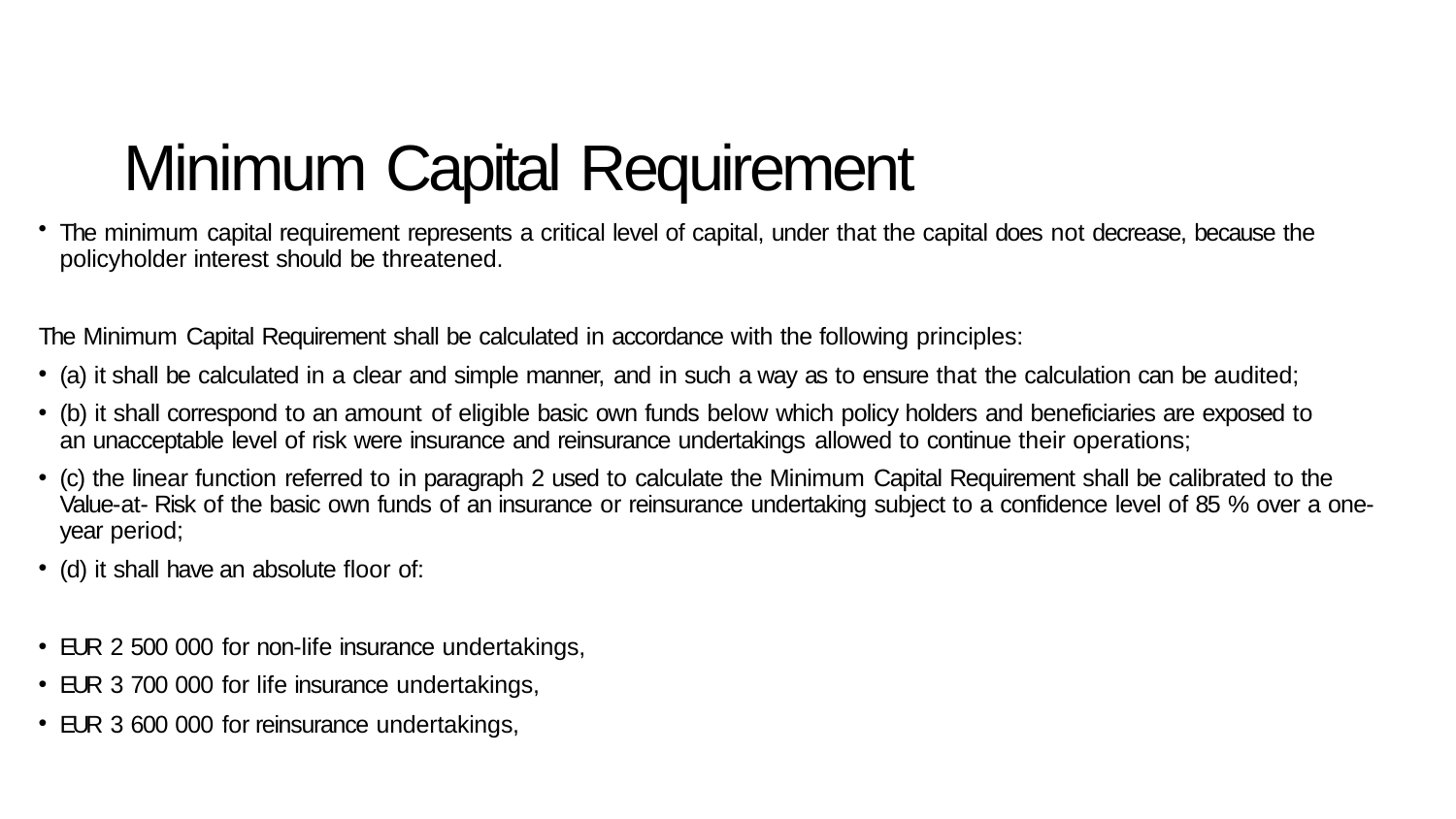

# Minimum Capital Requirement
The minimum capital requirement represents a critical level of capital, under that the capital does not decrease, because the policyholder interest should be threatened.

The Minimum Capital Requirement shall be calculated in accordance with the following principles:
(a) it shall be calculated in a clear and simple manner, and in such a way as to ensure that the calculation can be audited;
(b) it shall correspond to an amount of eligible basic own funds below which policy holders and beneficiaries are exposed to an unacceptable level of risk were insurance and reinsurance undertakings allowed to continue their operations;
(c) the linear function referred to in paragraph 2 used to calculate the Minimum Capital Requirement shall be calibrated to the Value-at- Risk of the basic own funds of an insurance or reinsurance undertaking subject to a confidence level of 85 % over a one-year period;
(d) it shall have an absolute floor of:

EUR 2 500 000 for non-life insurance undertakings,
EUR 3 700 000 for life insurance undertakings,
EUR 3 600 000 for reinsurance undertakings,